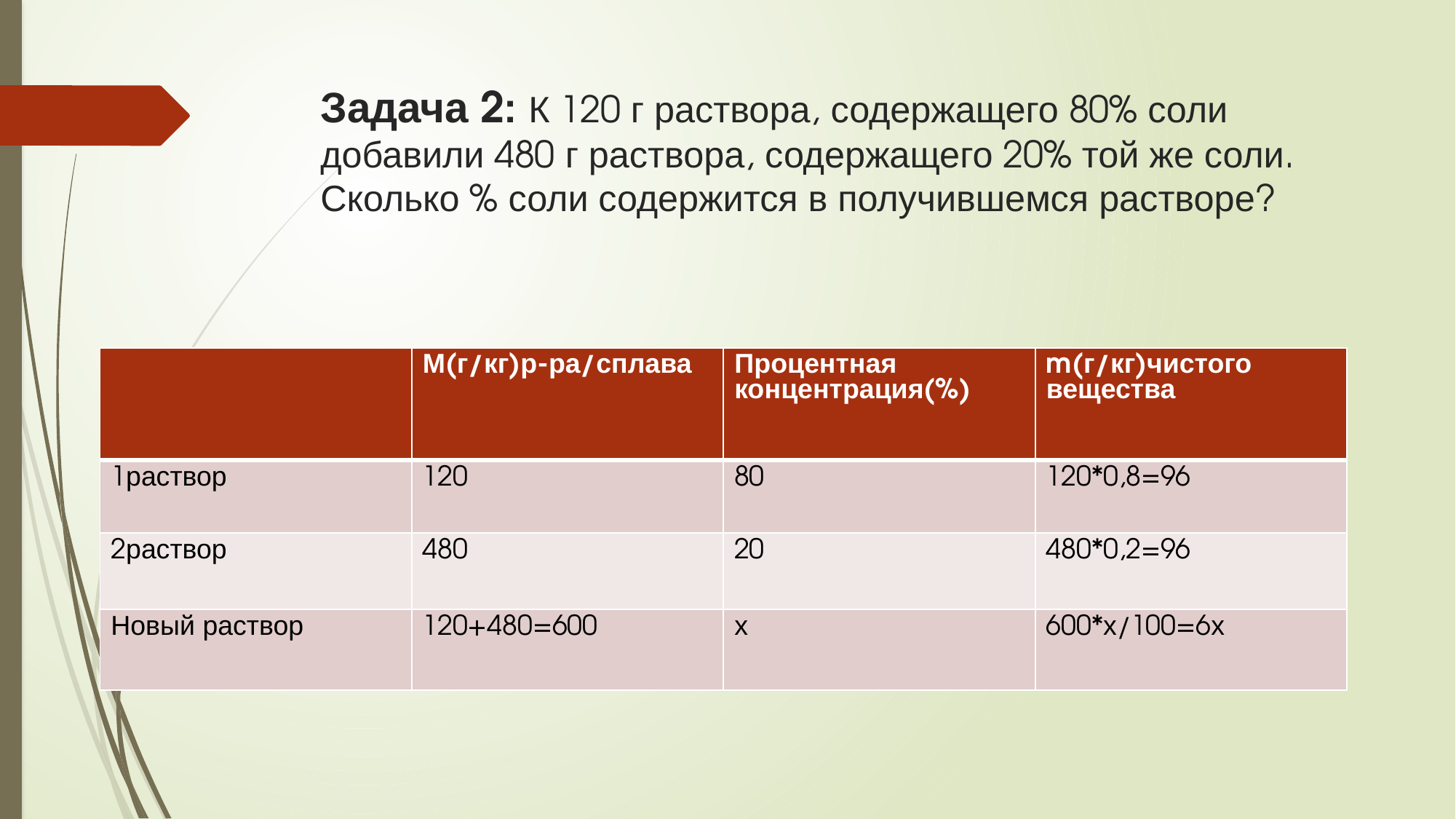

# Задача 2: К 120 г раствора, содержащего 80% соли добавили 480 г раствора, содержащего 20% той же соли. Сколько % соли содержится в получившемся растворе?
|  | М(г/кг)р-ра/сплава | Процентная концентрация(%) | m(г/кг)чистого вещества |
| --- | --- | --- | --- |
| 1раствор | 120 | 80 | 120\*0,8=96 |
| 2раствор | 480 | 20 | 480\*0,2=96 |
| Новый раствор | 120+480=600 | х | 600\*х/100=6х |